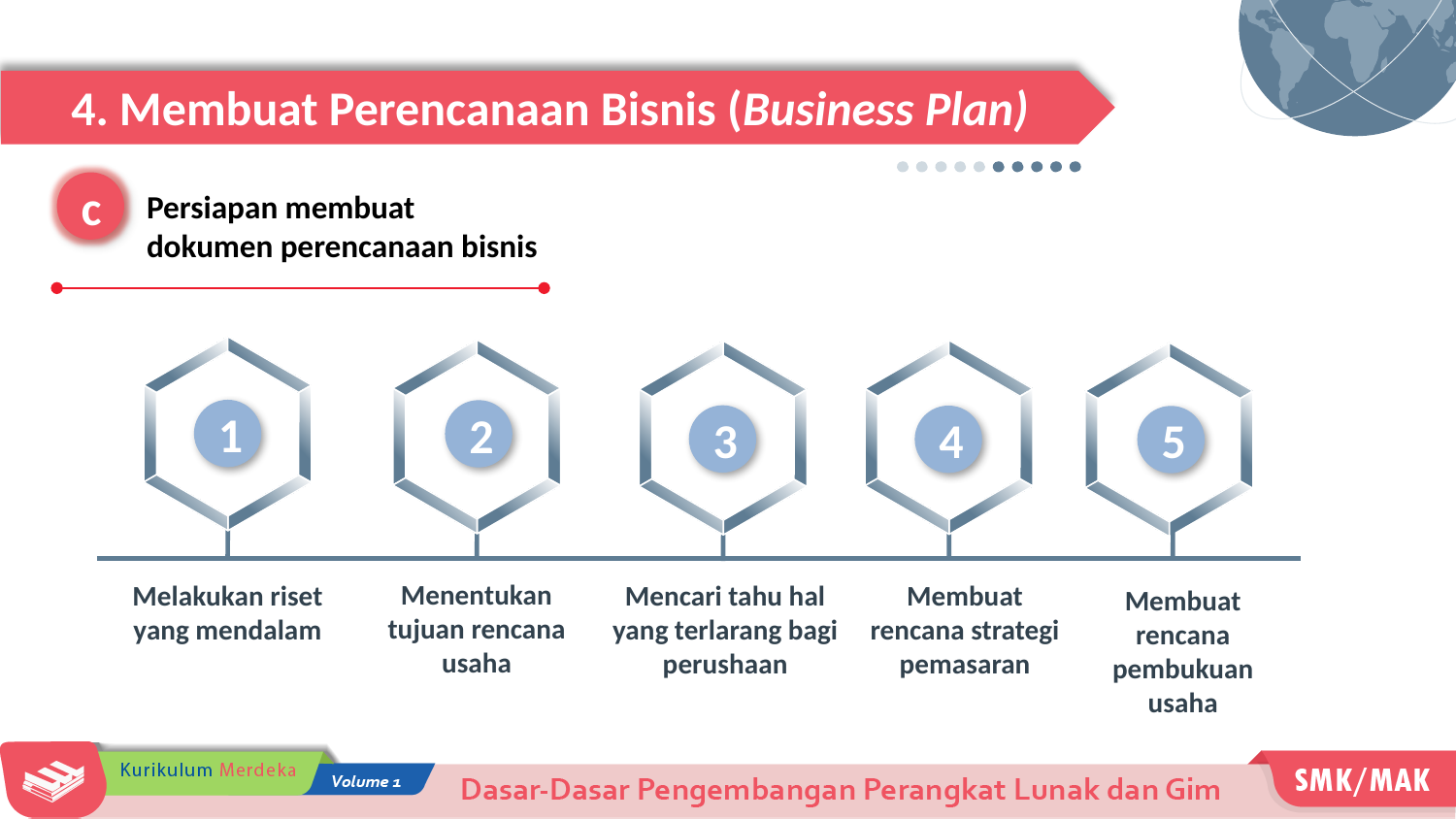

4. Membuat Perencanaan Bisnis (Business Plan)

c
Persiapan membuat
dokumen perencanaan bisnis

Menentukan tujuan rencana usaha
Melakukan riset yang mendalam
Mencari tahu hal yang terlarang bagi perushaan
Membuat rencana strategi pemasaran

Membuat rencana pembukuan usaha
1
2
3
4
5